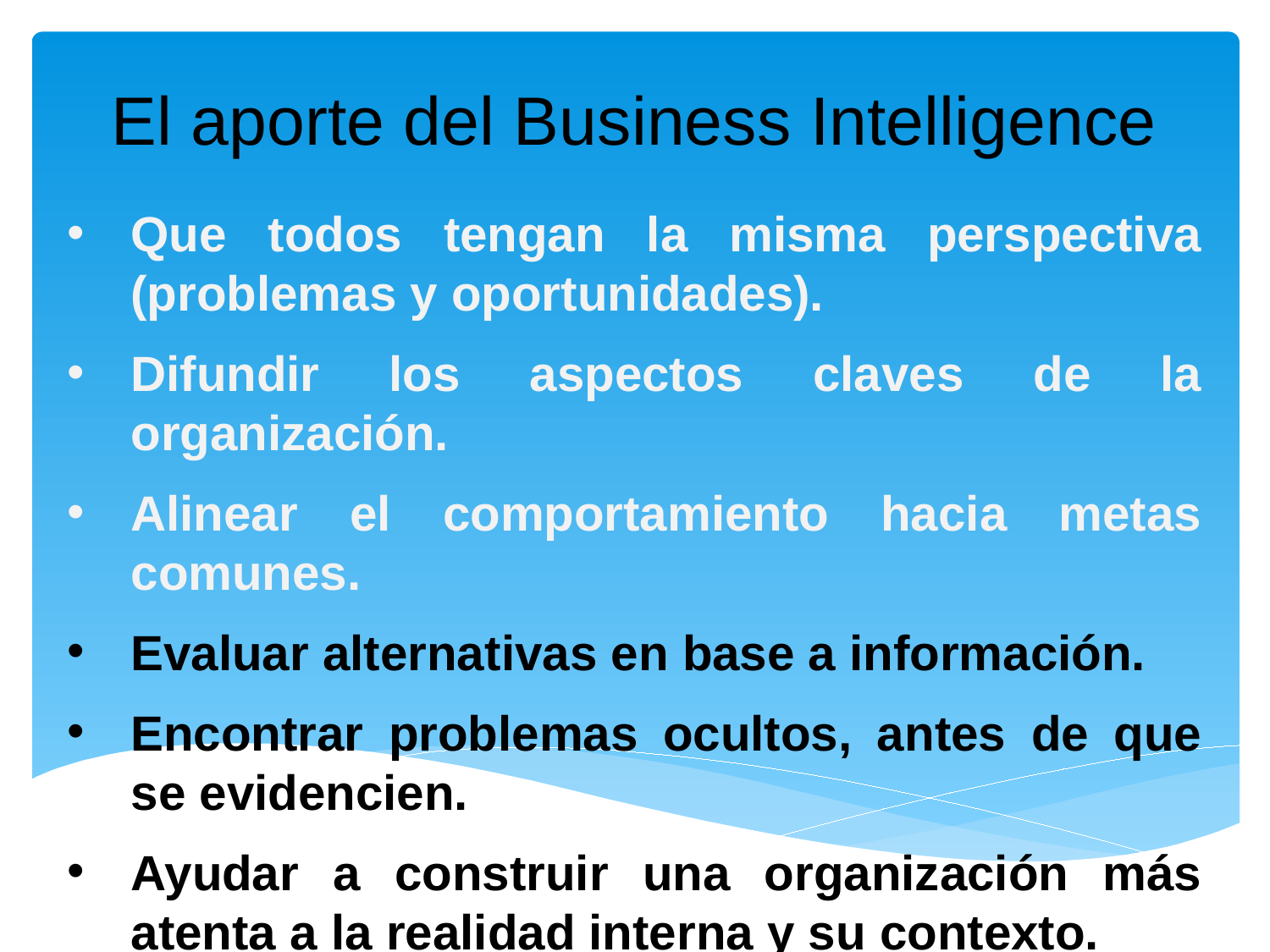

#
El aporte del Business Intelligence
Que todos tengan la misma perspectiva (problemas y oportunidades).
Difundir los aspectos claves de la organización.
Alinear el comportamiento hacia metas comunes.
Evaluar alternativas en base a información.
Encontrar problemas ocultos, antes de que se evidencien.
Ayudar a construir una organización más atenta a la realidad interna y su contexto.